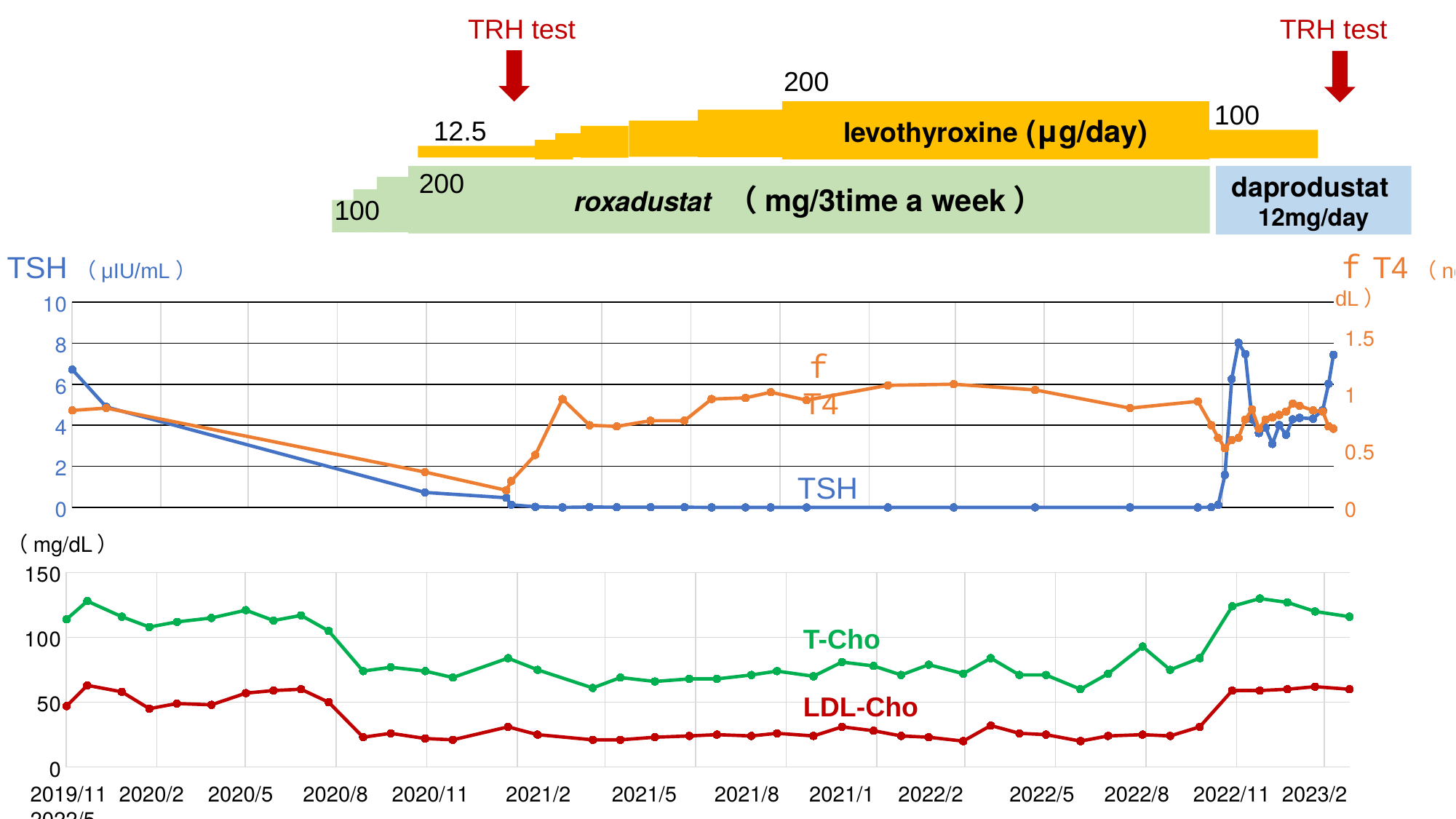

TRH test
TRH test
200

100
levothyroxine (μg/day)
12.5

200
roxadustat （mg/3time a week）
daprodustat  12mg/day

100

TSH（μIU/mL）
ｆT4（ng/dL）

### Chart

| Category | TSH (μIU/m) | FT4 (ng/dL) |
|---|---|---|
| 43780 | 6.71 | 0.85 |
| 43815 | 4.89 | 0.87 |
| 44046 | None | None |
| 44074 | None | None |
| 44102 | None | None |
| 44130 | None | None |
| 44144 | 0.73 | 0.31 |
| 44146 | None | None |
| 44228 | 0.47 | 0.15 |
| 44233 | 0.13 | 0.23 |
| 44246 | None | None |
| 44258 | 0.03 | 0.46 |
| 44259 | None | None |
| 44273 | None | None |
| 44286 | 0.0 | 0.95 |
| 44314 | 0.02 | 0.72 |
| 44342 | 0.01 | 0.71 |
| 44377 | 0.01 | 0.76 |
| 44412 | 0.01 | 0.76 |
| 44440 | 0.0 | 0.95 |
| 44475 | 0.0 | 0.96 |
| 44501 | 0.0 | 1.01 |
| 44538 | 0.0 | 0.94 |
| 44622 | 0.0 | 1.07 |
| 44690 | 0.0 | 1.08 |
| 44701 | None | None |
| 44774 | 0.0 | 1.03 |
| 44778 | None | None |
| 44806 | None | None |
| 44834 | None | None |
| 44872 | 0.0 | 0.87 |
| 44942 | 0.0 | 0.93 |
| 44956 | 0.01 | 0.72 |
| 44963 | 0.12 | 0.61 |
| 44970 | 1.58 | 0.52 |
| 44977 | 6.25 | 0.59 |
| 44984 | 8.01 | 0.61 |
| 44991 | 7.47 | 0.77 |
| 44998 | 4.29 | 0.86 |
| 45005 | 3.62 | 0.69 |
| 45012 | 3.88 | 0.77 |
| 45019 | 3.09 | 0.79 |
| 45026 | 4.01 | 0.81 |
| 45033 | 3.54 | 0.84 |
| 45040 | 4.29 | 0.91 |
| 45047 | 4.36 | 0.89 |
| 45061 | 4.32 | 0.85 |
| 45071 | 4.74 | 0.84 |
| 45077 | 6.02 | 0.71 |
| 45082 | 7.43 | 0.69 |
ｆT4
TSH
（mg/dL）

### Chart

| Category | T-Cho | LDL-C |
|---|---|---|
| 43780 | 114.0 | 47.0 |
| 43801 | 128.0 | 63.0 |
| 43836 | 116.0 | 58.0 |
| 43864 | 108.0 | 45.0 |
| 43892 | 112.0 | 49.0 |
| 43927 | 115.0 | 48.0 |
| 43962 | 121.0 | 57.0 |
| 43990 | 113.0 | 59.0 |
| 44018 | 117.0 | 60.0 |
| 44046 | 105.0 | 50.0 |
| 44081 | 74.0 | 23.0 |
| 44109 | 77.0 | 26.0 |
| 44144 | 74.0 | 22.0 |
| 44172 | 69.0 | 21.0 |
| 44228 | 84.0 | 31.0 |
| 44258 | 75.0 | 25.0 |
| 44314 | 61.0 | 21.0 |
| 44342 | 69.0 | 21.0 |
| 44377 | 66.0 | 23.0 |
| 44412 | 68.0 | 24.0 |
| 44440 | 68.0 | 25.0 |
| 44475 | 71.0 | 24.0 |
| 44501 | 74.0 | 26.0 |
| 44538 | 70.0 | 24.0 |
| 44567 | 81.0 | 31.0 |
| 44599 | 78.0 | 28.0 |
| 44627 | 71.0 | 24.0 |
| 44655 | 79.0 | 23.0 |
| 44690 | 72.0 | 20.0 |
| 44718 | 84.0 | 32.0 |
| 44747 | 71.0 | 26.0 |
| 44774 | 71.0 | 25.0 |
| 44809 | 60.0 | 20.0 |
| 44837 | 72.0 | 24.0 |
| 44872 | 93.0 | 25.0 |
| 44900 | 75.0 | 24.0 |
| 44930 | 84.0 | 31.0 |
| 44963 | 124.0 | 59.0 |
| 44991 | 130.0 | 59.0 |
| 45019 | 127.0 | 60.0 |
| 45047 | 120.0 | 62.0 |
| 45082 | 116.0 | 60.0 |
T-Cho
LDL-Cho
2019/11  2020/2    2020/5     2020/8    2020/11　 2021/2　  2021/5 　2021/8     2021/1    2022/2　   2022/5     2022/8    2022/11  2023/2     2022/5